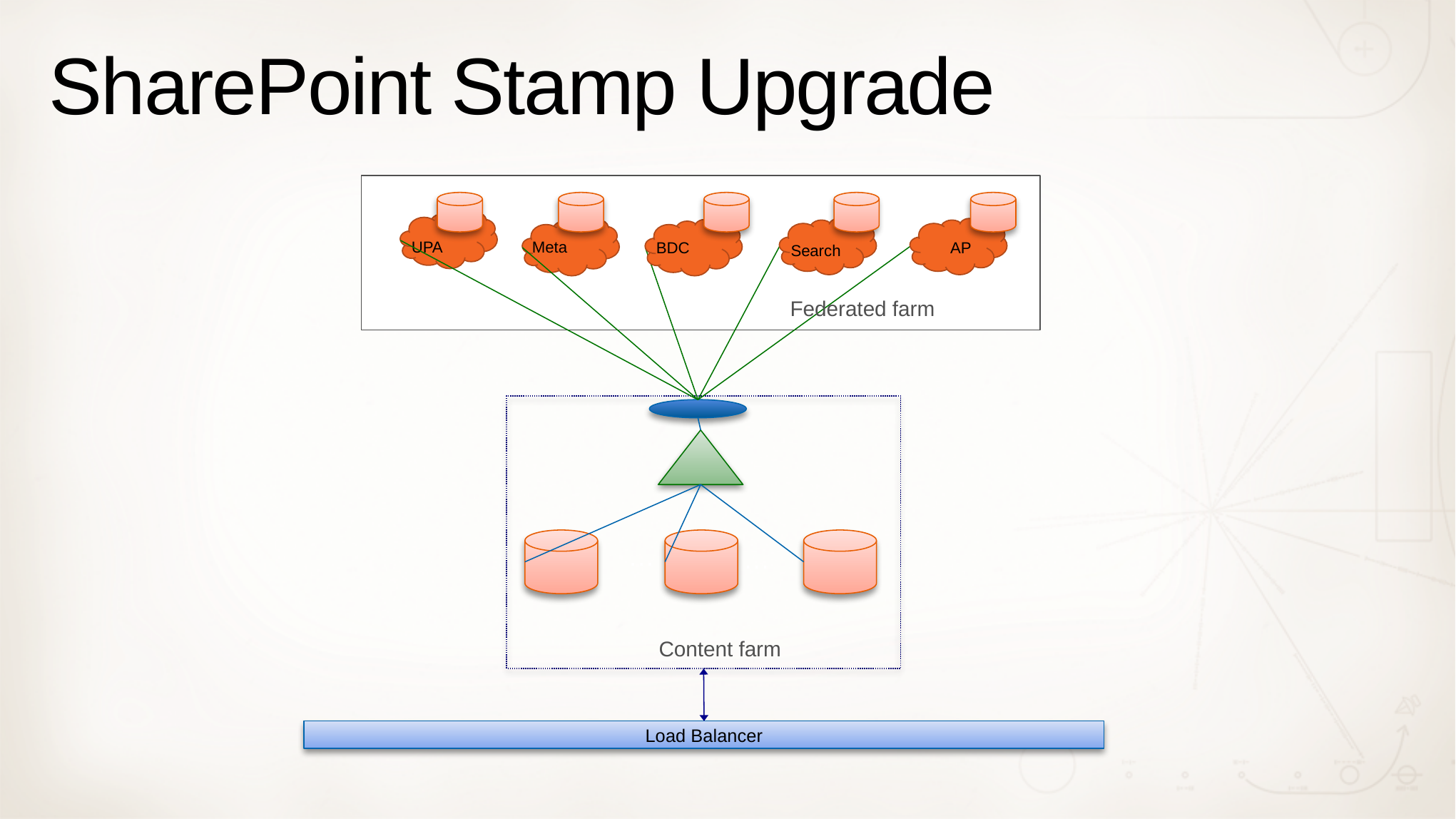

# SharePoint Stamp Upgrade

Meta

UPA

BDC

AP

Search
MSS
Federated farm

…
…
Content farm
Load Balancer